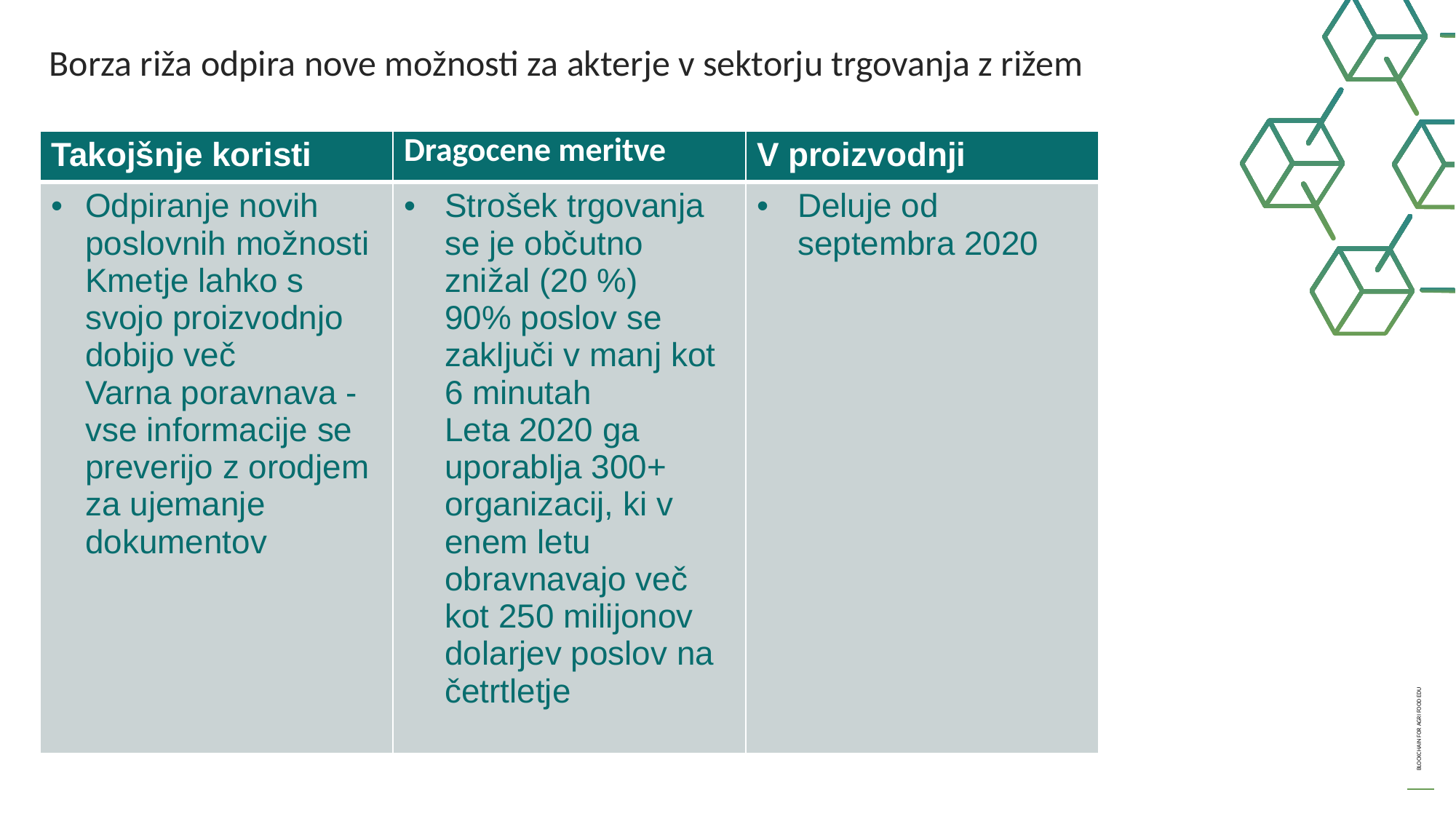

Borza riža odpira nove možnosti za akterje v sektorju trgovanja z rižem
| Takojšnje koristi | Dragocene meritve | V proizvodnji |
| --- | --- | --- |
| Odpiranje novih poslovnih možnosti Kmetje lahko s svojo proizvodnjo dobijo več Varna poravnava - vse informacije se preverijo z orodjem za ujemanje dokumentov | Strošek trgovanja se je občutno znižal (20 %) 90% poslov se zaključi v manj kot 6 minutah Leta 2020 ga uporablja 300+ organizacij, ki v enem letu obravnavajo več kot 250 milijonov dolarjev poslov na četrtletje | Deluje od septembra 2020 |